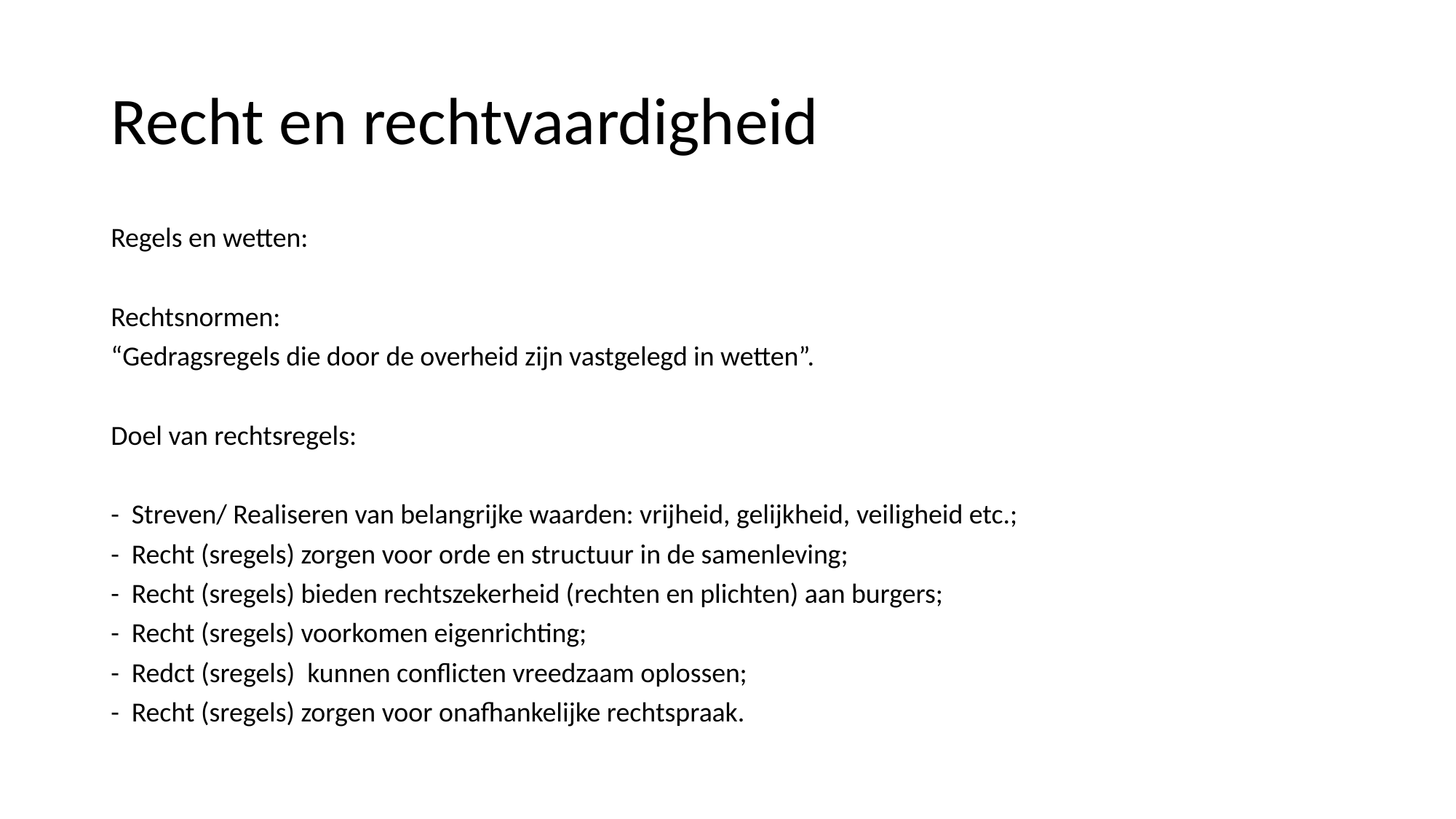

# Recht en rechtvaardigheid
Regels en wetten:

Rechtsnormen:
“Gedragsregels die door de overheid zijn vastgelegd in wetten”.

Doel van rechtsregels:

-  Streven/ Realiseren van belangrijke waarden: vrijheid, gelijkheid, veiligheid etc.;
-  Recht (sregels) zorgen voor orde en structuur in de samenleving;
-  Recht (sregels) bieden rechtszekerheid (rechten en plichten) aan burgers;
-  Recht (sregels) voorkomen eigenrichting;
-  Redct (sregels)  kunnen conflicten vreedzaam oplossen;
-  Recht (sregels) zorgen voor onafhankelijke rechtspraak.